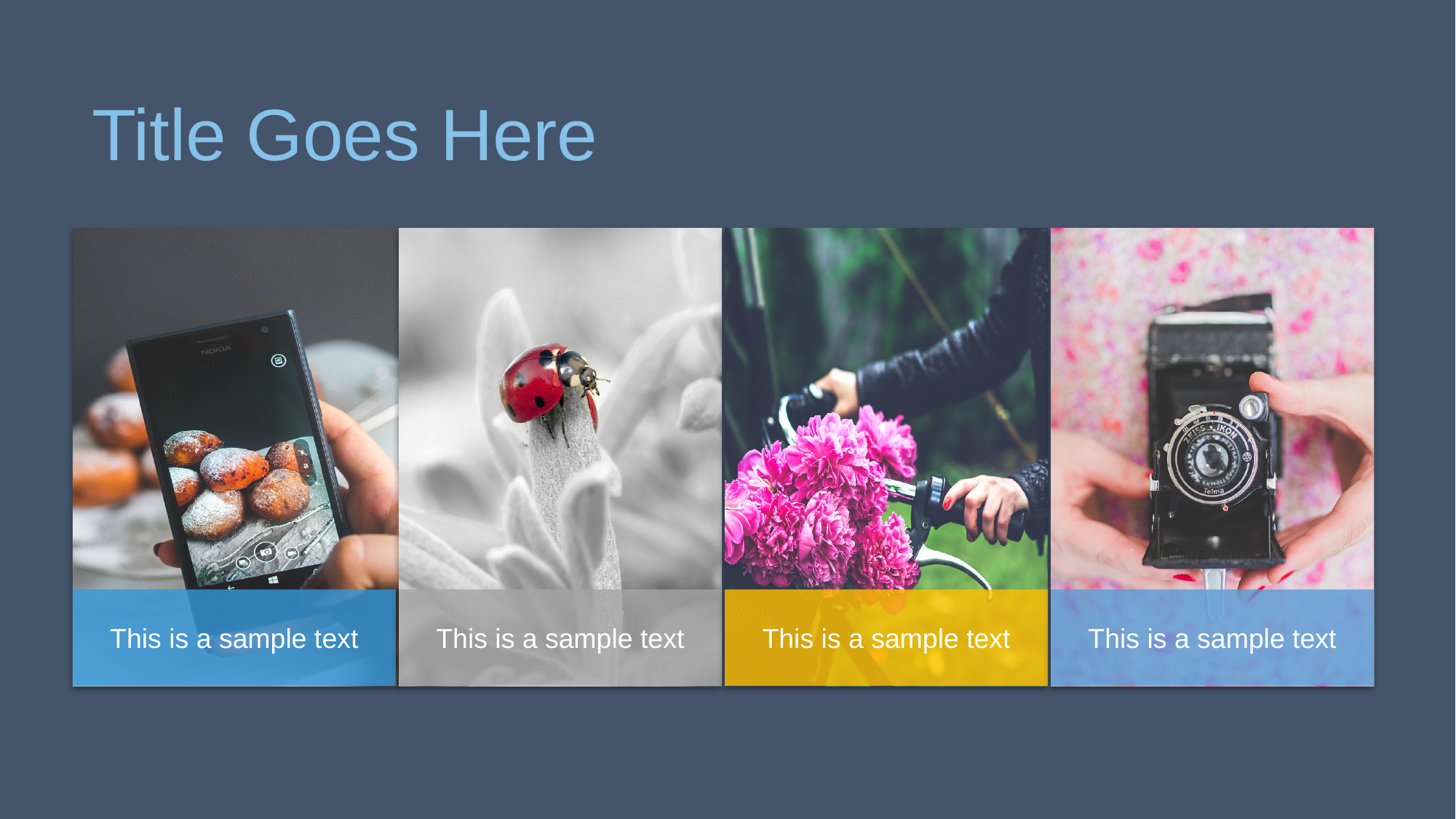

Title Goes Here

This is a sample text
This is a sample text
This is a sample text
This is a sample text